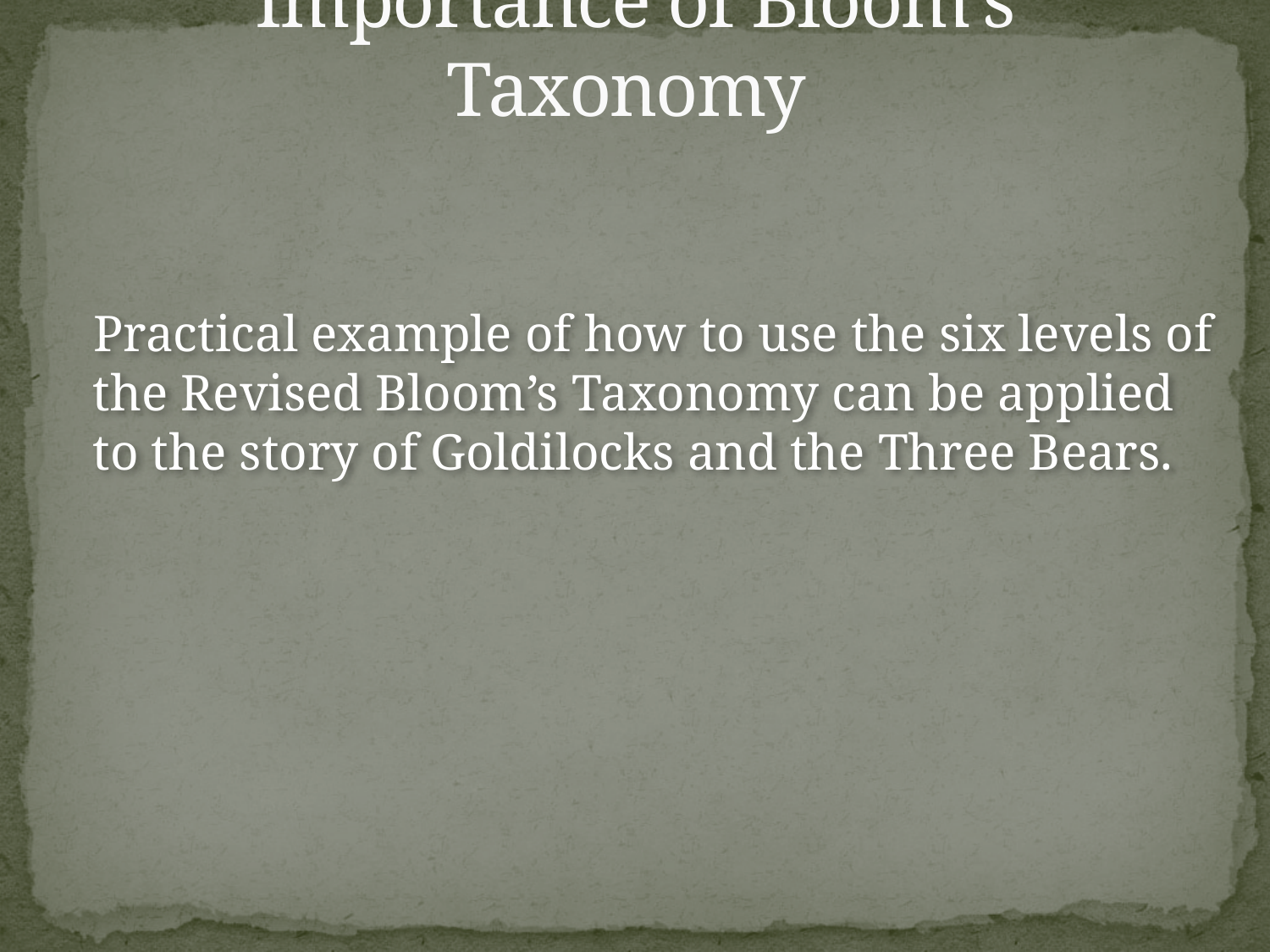

# Importance of Bloom’s Taxonomy
   Practical example of how to use the six levels of the Revised Bloom’s Taxonomy can be applied to the story of Goldilocks and the Three Bears.